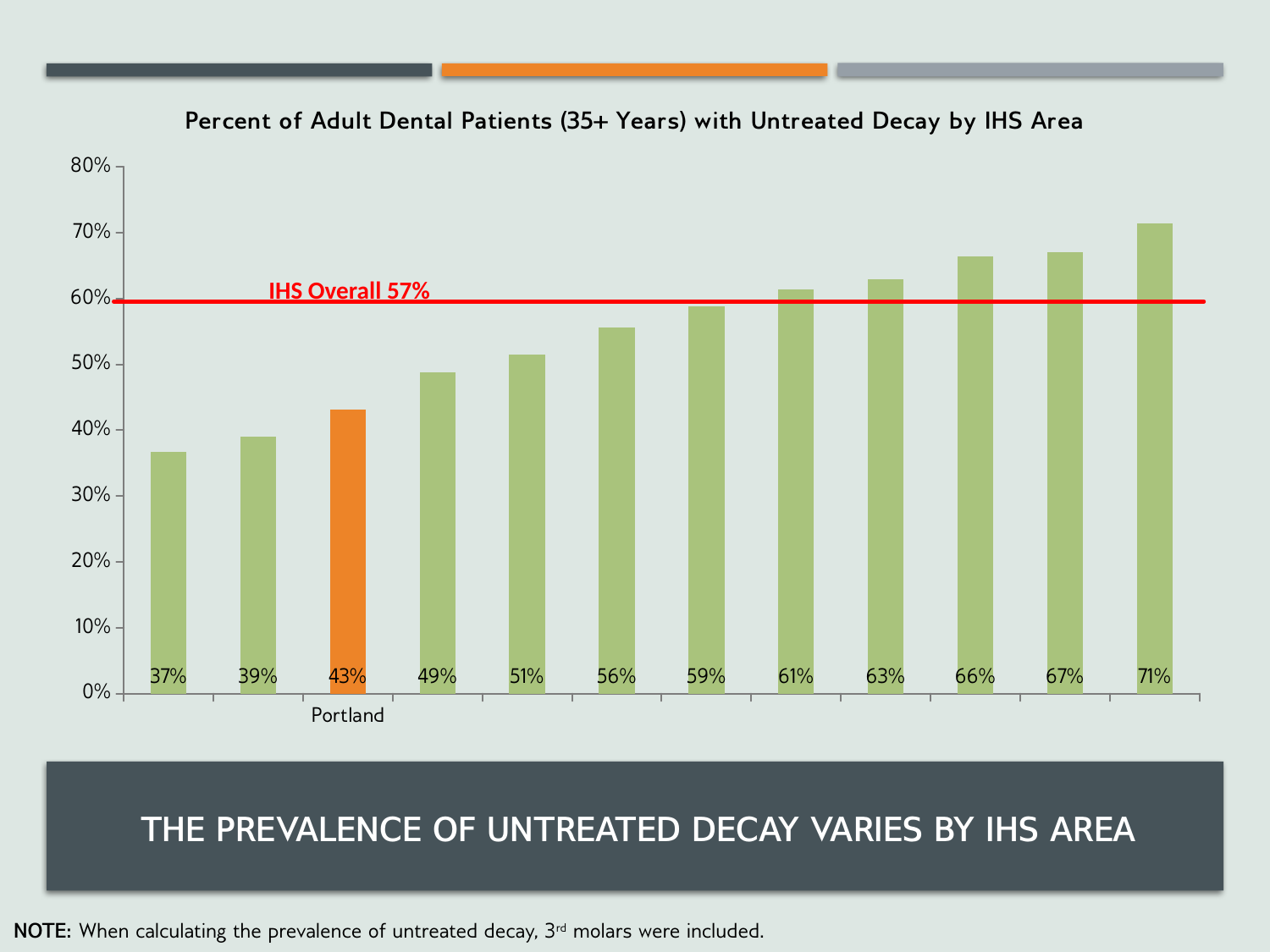

### Chart: Percent of Adult Dental Patients (35+ Years) with Untreated Decay by IHS Area

| Category | Column1 |
|---|---|
|  | 0.3669820000000002 |
|  | 0.38982500000000025 |
| Portland | 0.43111000000000016 |
IHS Overall 57%
# The Prevalence of Untreated Decay Varies by Ihs Area
NOTE: When calculating the prevalence of untreated decay, 3rd molars were included.